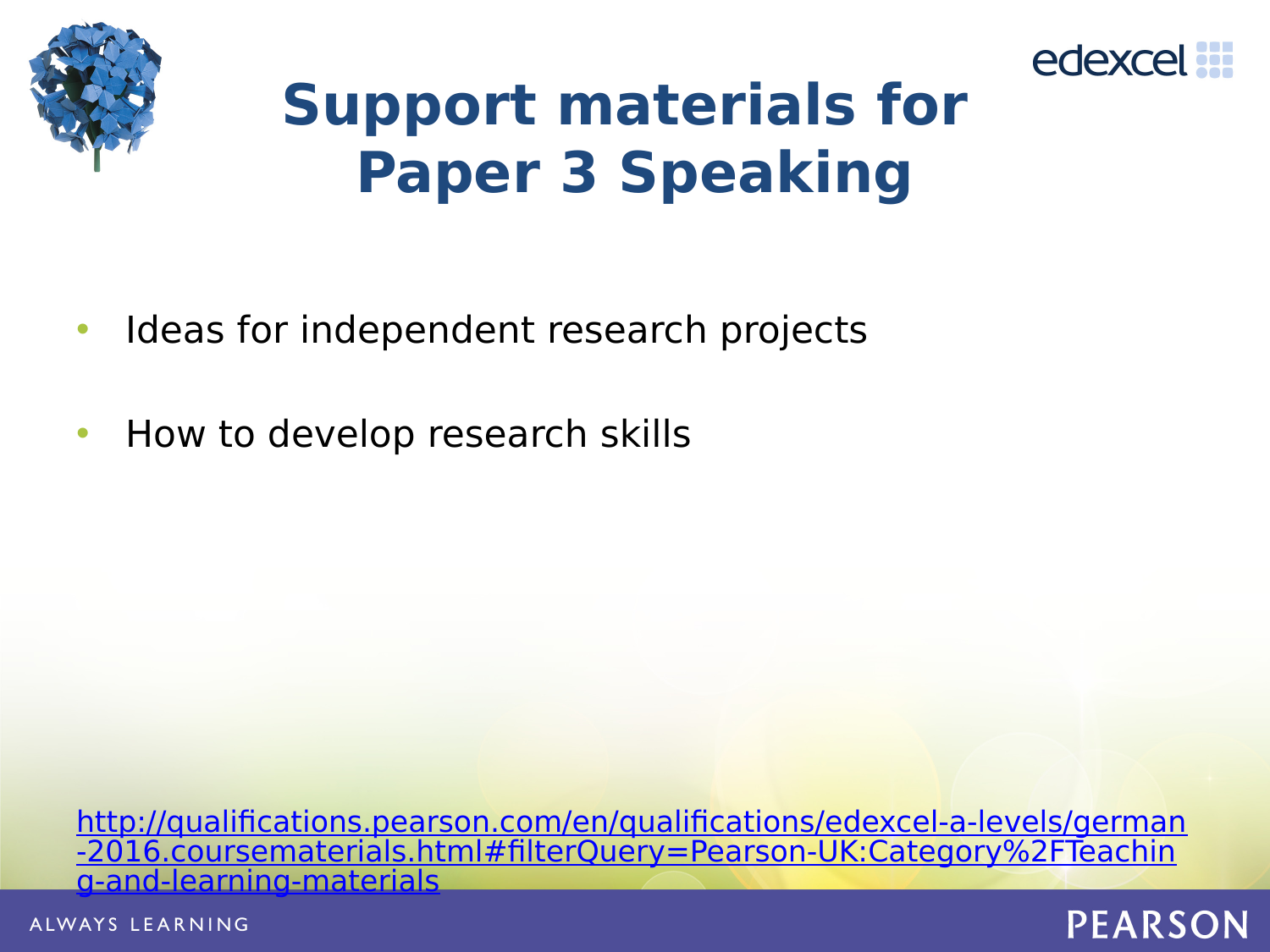

# Support materials for Paper 3 Speaking
Ideas for independent research projects

How to develop research skills

http://qualifications.pearson.com/en/qualifications/edexcel-a-levels/german-2016.coursematerials.html#filterQuery=Pearson-UK:Category%2FTeaching-and-learning-materials